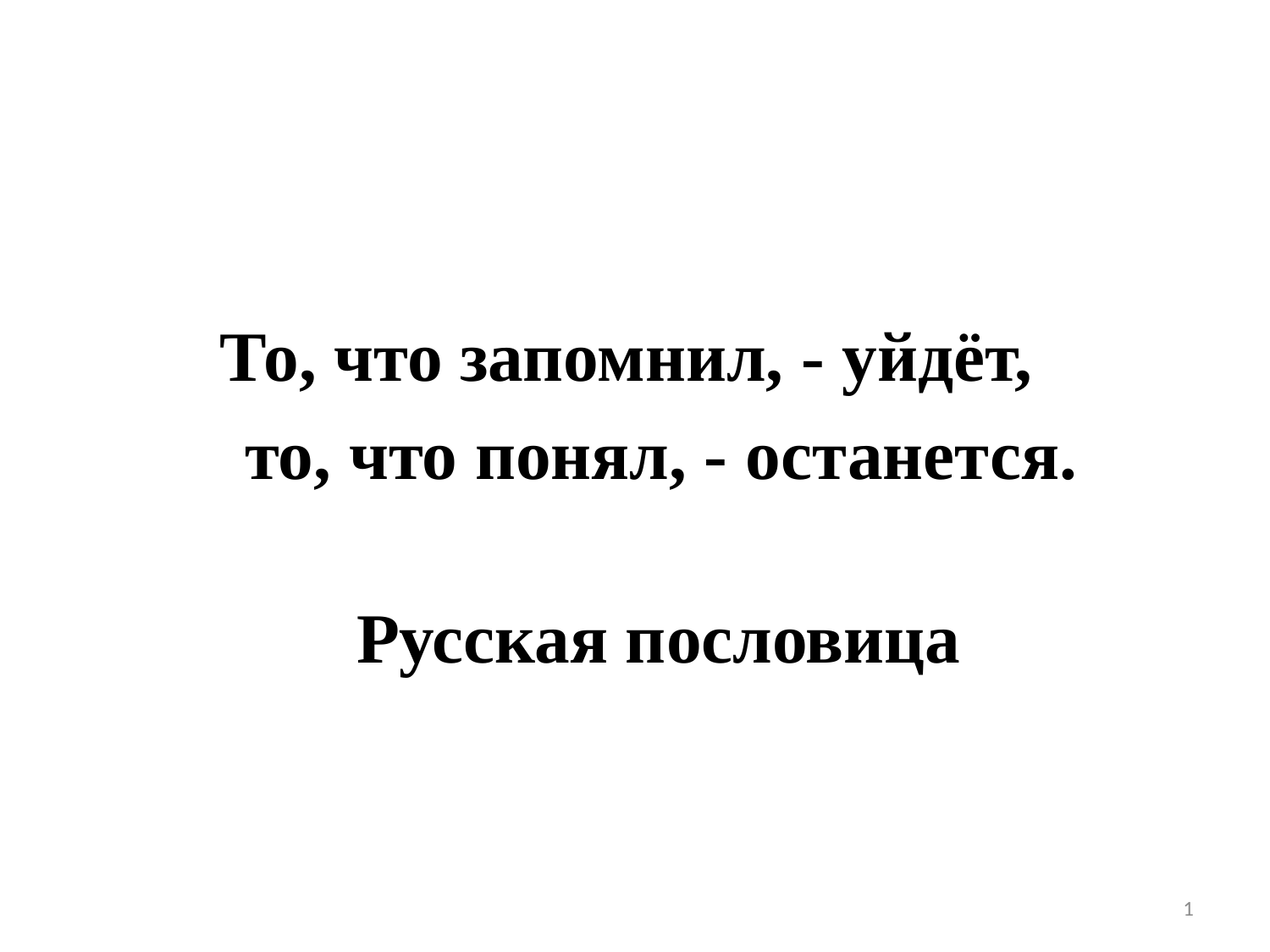

#

То, что запомнил, - уйдёт,
   то, что понял, - останется.
                                                       Русская пословица
1